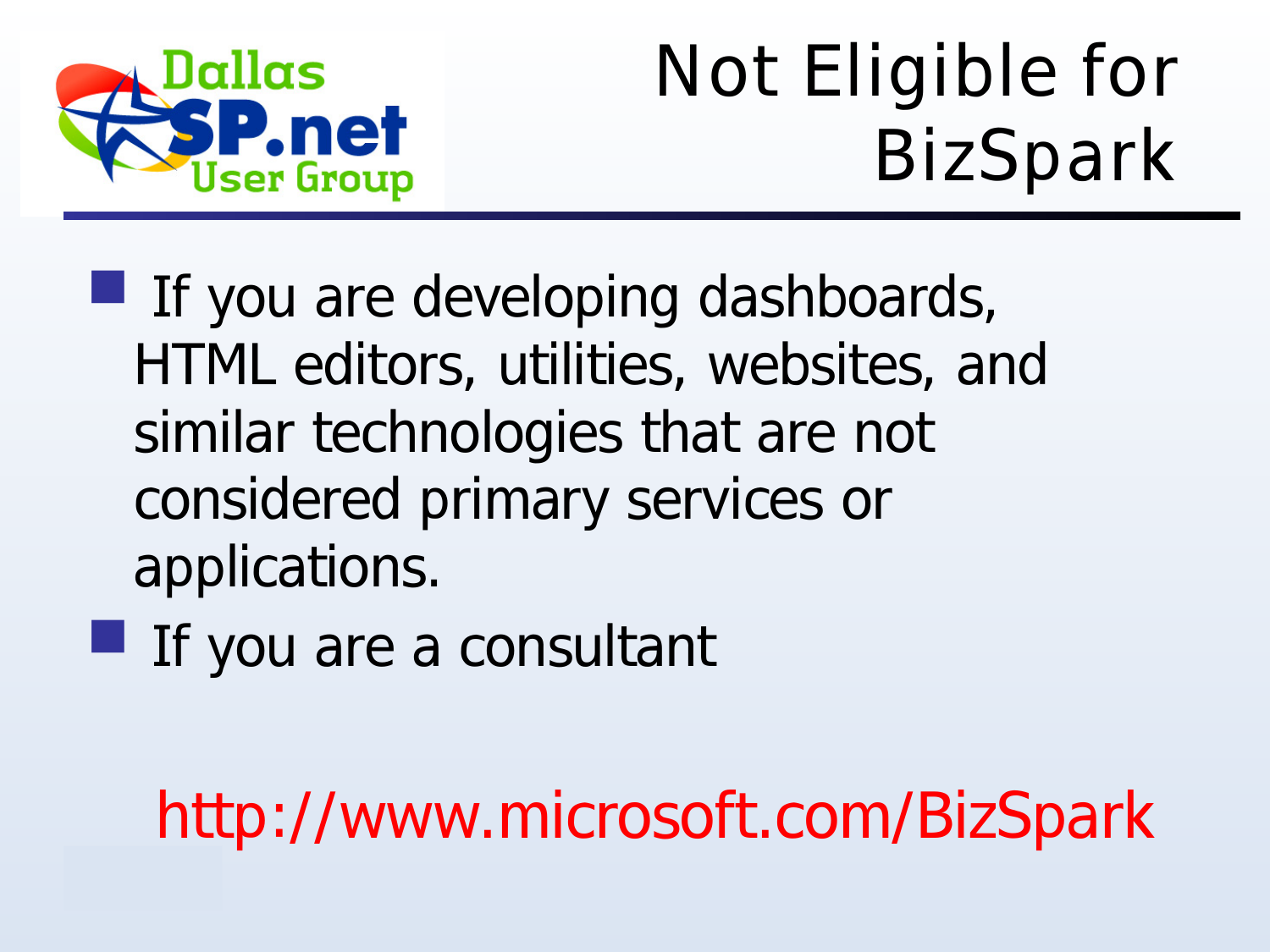

Not Eligible for BizSpark
 If you are developing dashboards, HTML editors, utilities, websites, and similar technologies that are not considered primary services or applications.
 If you are a consultant

http://www.microsoft.com/BizSpark